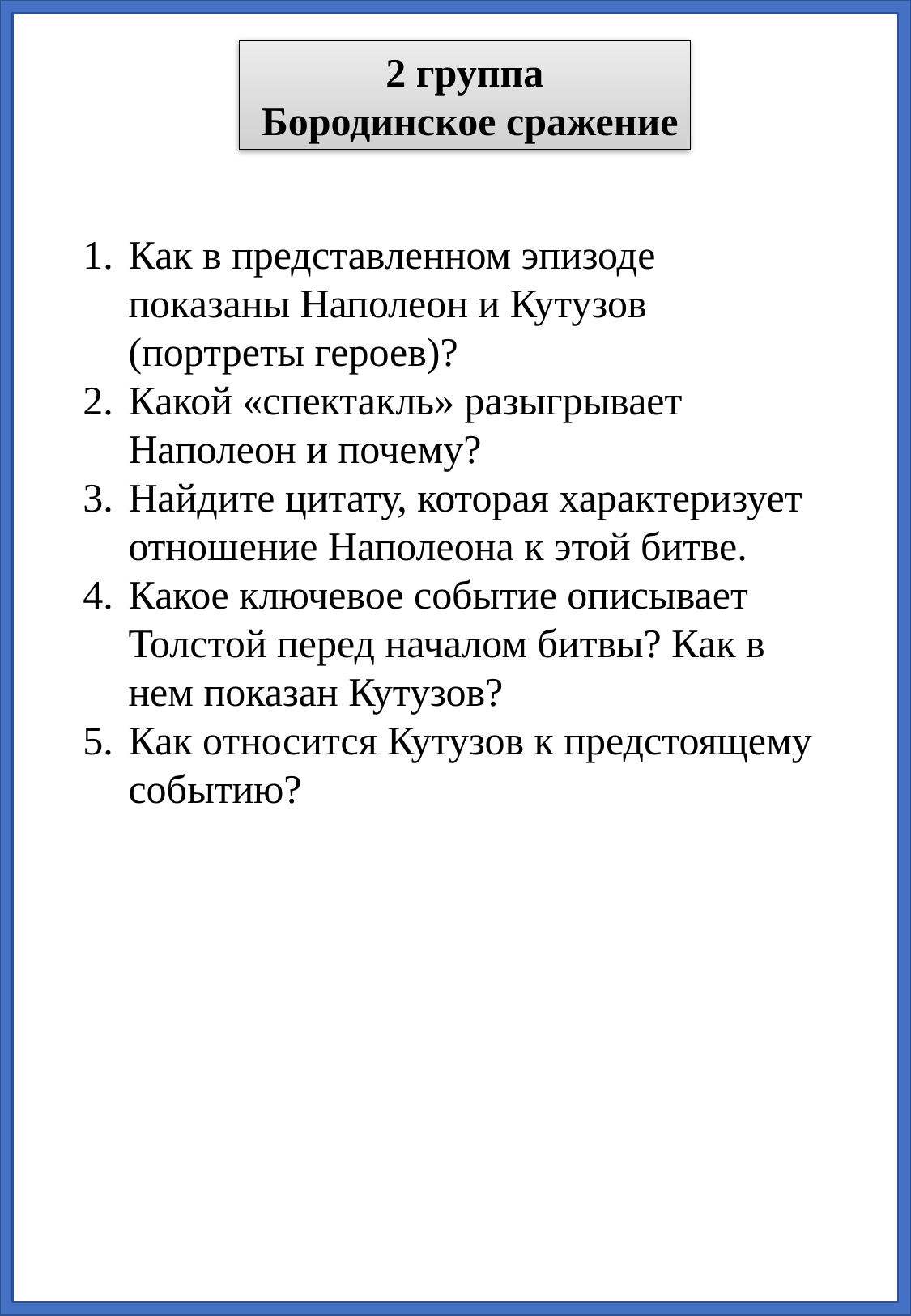

2 группа
 Бородинское сражение
Как в представленном эпизоде показаны Наполеон и Кутузов (портреты героев)?
Какой «спектакль» разыгрывает Наполеон и почему?
Найдите цитату, которая характеризует отношение Наполеона к этой битве.
Какое ключевое событие описывает Толстой перед началом битвы? Как в нем показан Кутузов?
Как относится Кутузов к предстоящему событию?